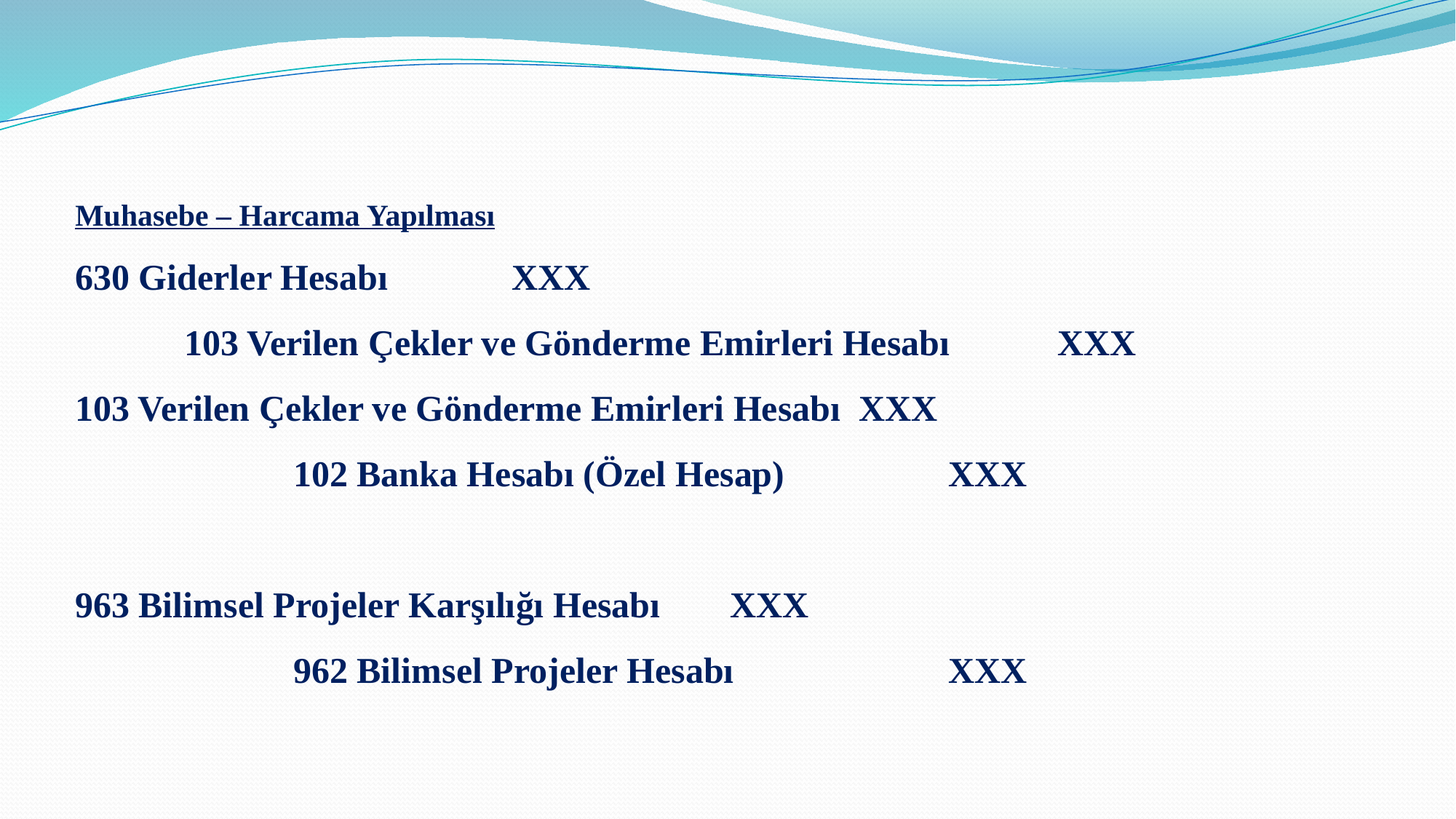

Muhasebe – Harcama Yapılması
630 Giderler Hesabı		XXX
	103 Verilen Çekler ve Gönderme Emirleri Hesabı	XXX
103 Verilen Çekler ve Gönderme Emirleri Hesabı  XXX
		102 Banka Hesabı (Özel Hesap)		XXX

963 Bilimsel Projeler Karşılığı Hesabı	XXX
		962 Bilimsel Projeler Hesabı		XXX